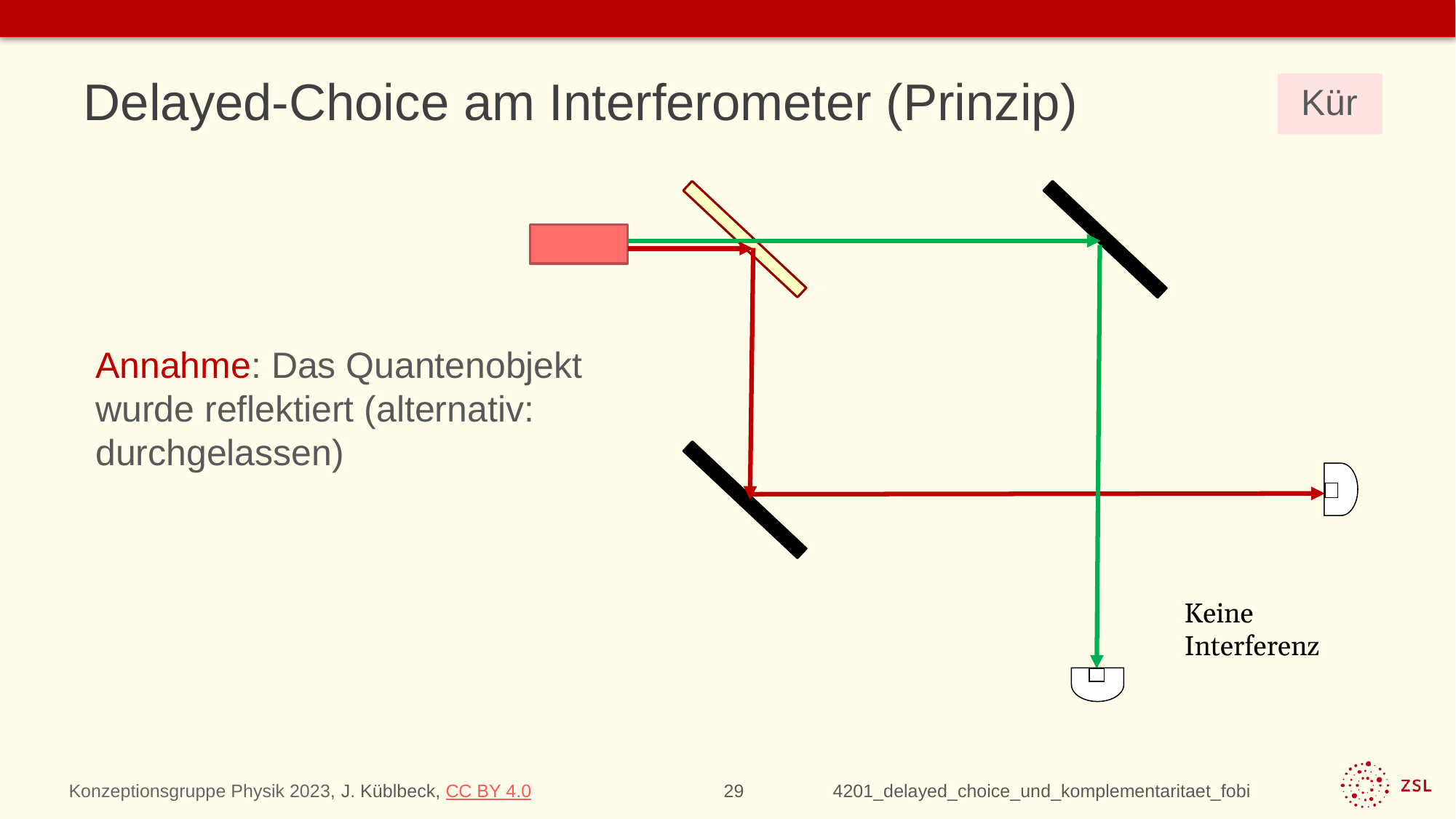

# Delayed-Choice am Interferometer (Prinzip)
Kür

Annahme: Das Quantenobjekt
wurde reflektiert (alternativ: durchgelassen)

Keine
Interferenz